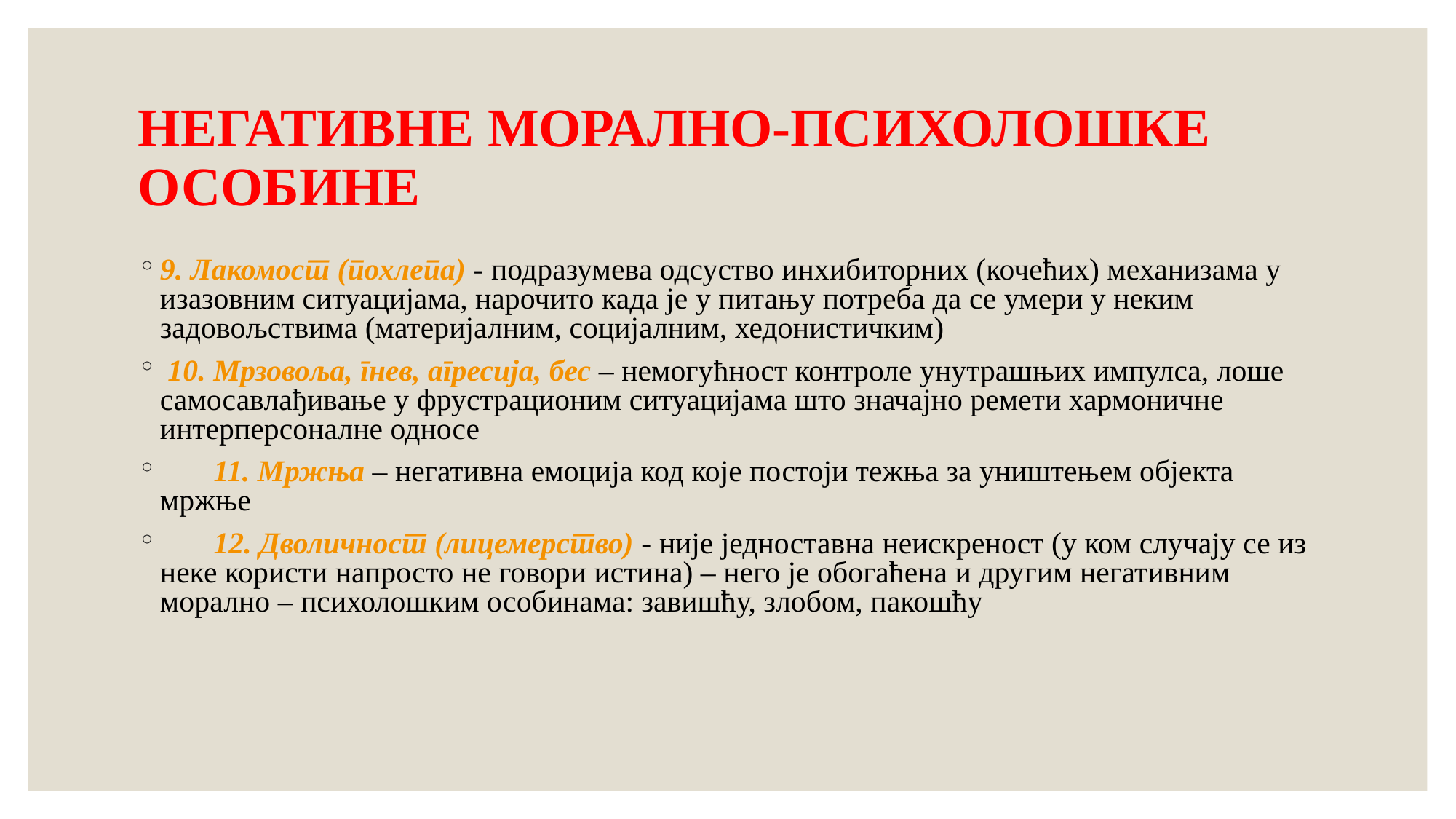

# НЕГАТИВНЕ МОРАЛНО-ПСИХОЛОШКЕ ОСОБИНЕ
9. Лакомост (похлепа) - подразумева одсуство инхибиторних (кочећих) механизама у изазовним ситуацијама, нарочито када је у питању потреба да се умери у неким задовољствима (материјалним, социјалним, хедонистичким)
 10. Мрзовоља, гнев, агресија, бес – немогућност контроле унутрашњих импулса, лоше самосавлађивање у фрустрационим ситуацијама што значајно ремети хармоничне интерперсоналне односе
       11. Мржња – негативна емоција код које постоји тежња за уништењем објекта мржње
       12. Дволичност (лицемерство) - није једноставна неискреност (у ком случају се из неке користи напросто не говори истина) – него је обогаћена и другим негативним морално – психолошким особинама: завишћу, злобом, пакошћу